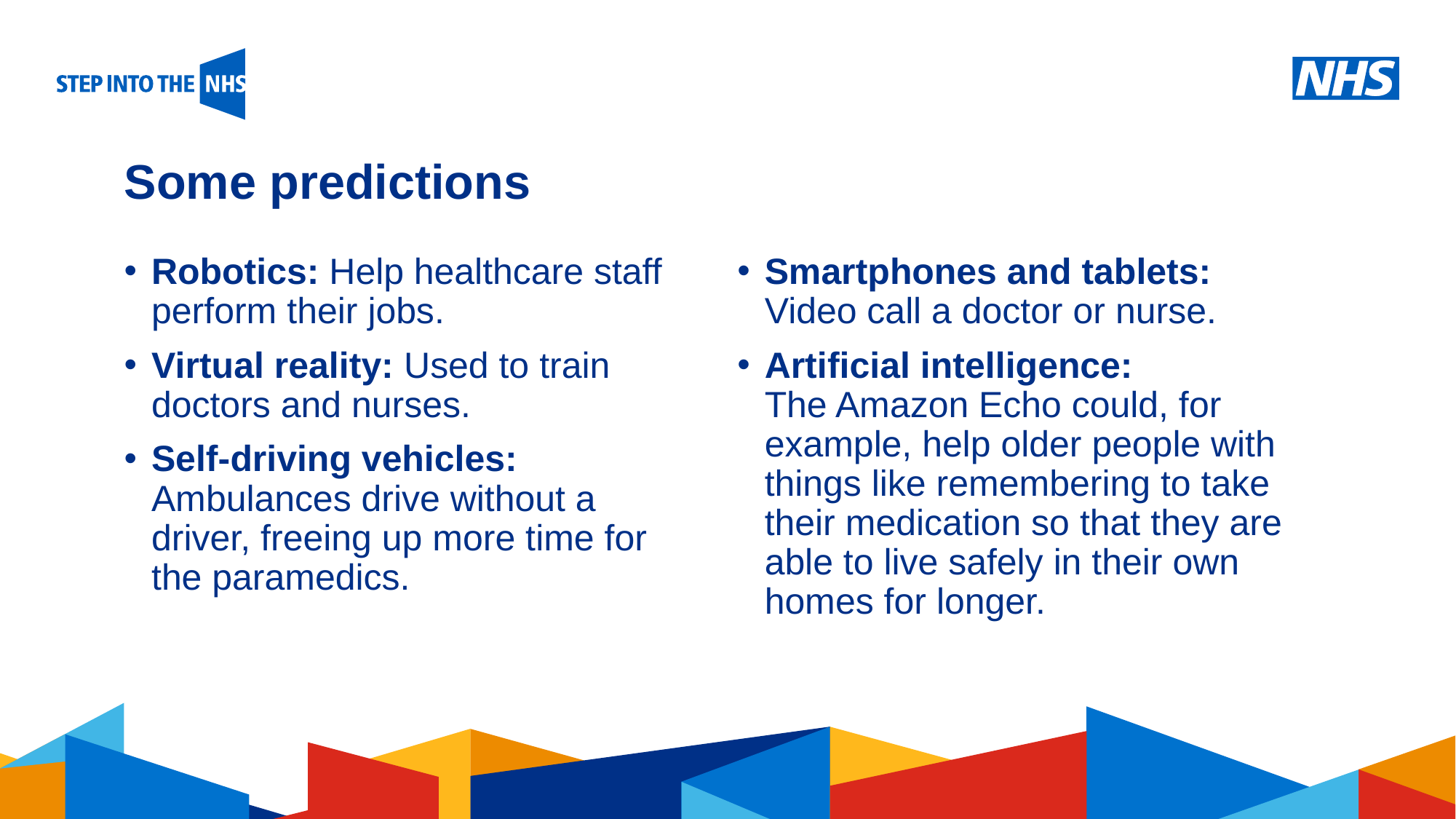

# Some predictions
Robotics: Help healthcare staff perform their jobs.
Virtual reality: Used to train doctors and nurses.
Self-driving vehicles: Ambulances drive without a driver, freeing up more time for the paramedics.
Smartphones and tablets:
Video call a doctor or nurse.
Artificial intelligence:
The Amazon Echo could, for example, help older people with things like remembering to take their medication so that they are able to live safely in their own homes for longer.